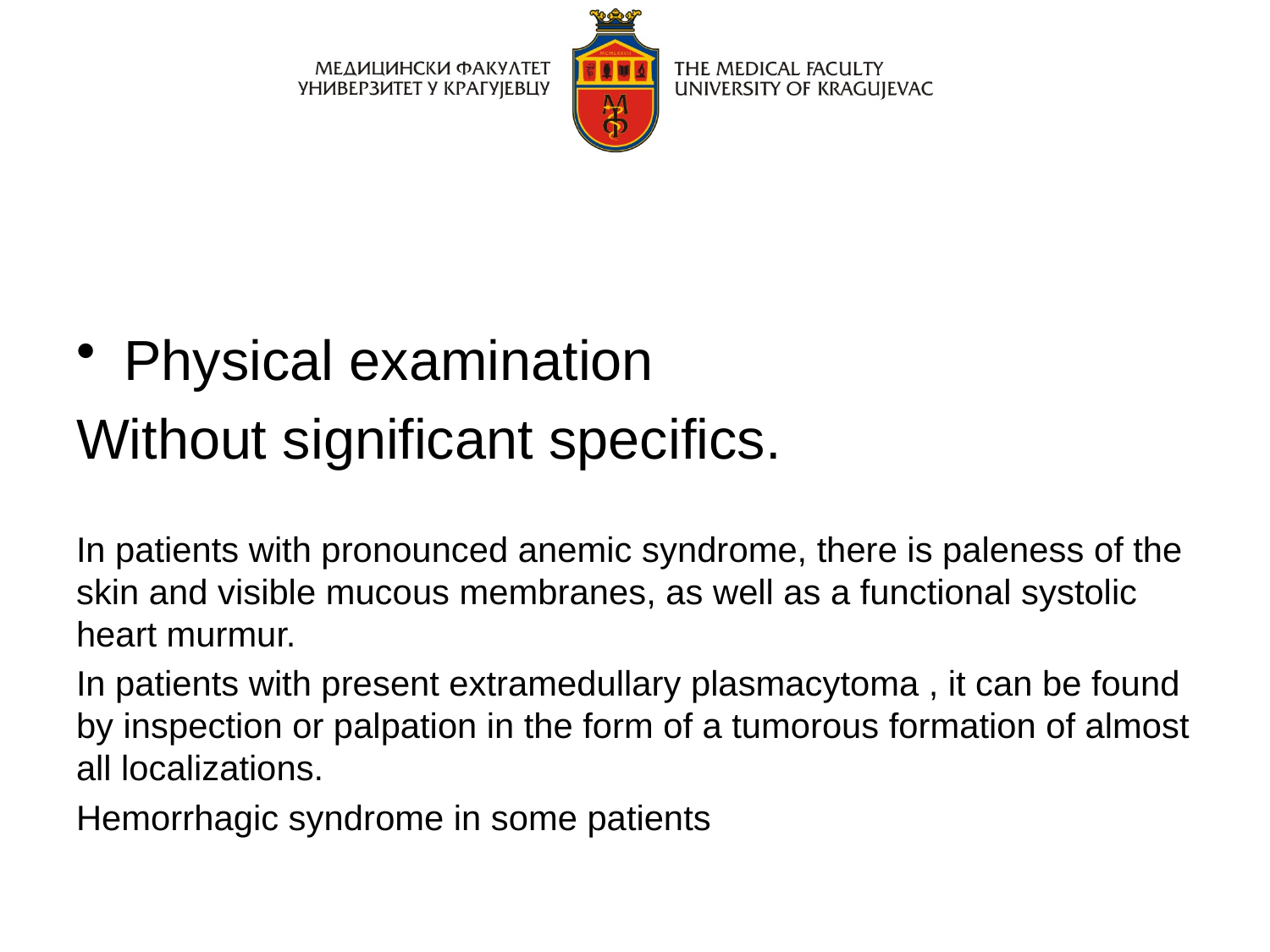

Physical examination
Without significant specifics.

In patients with pronounced anemic syndrome, there is paleness of the skin and visible mucous membranes, as well as a functional systolic heart murmur.
In patients with present extramedullary plasmacytoma , it can be found by inspection or palpation in the form of a tumorous formation of almost all localizations.
Hemorrhagic syndrome in some patients